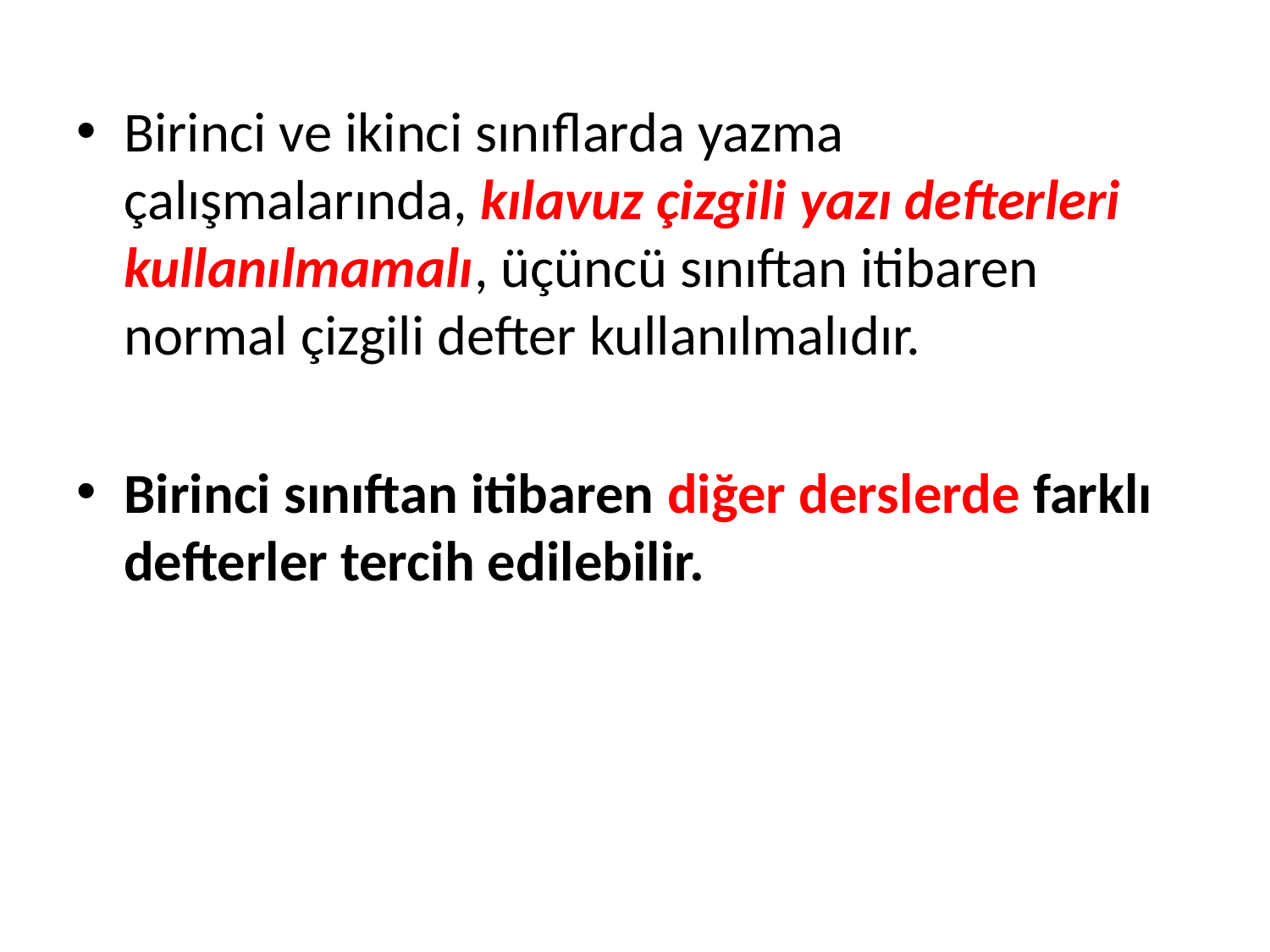

Birinci ve ikinci sınıflarda yazma çalışmalarında, kılavuz çizgili yazı defterleri kullanılmamalı, üçüncü sınıftan itibaren normal çizgili defter kullanılmalıdır.

Birinci sınıftan itibaren diğer derslerde farklı defterler tercih edilebilir.